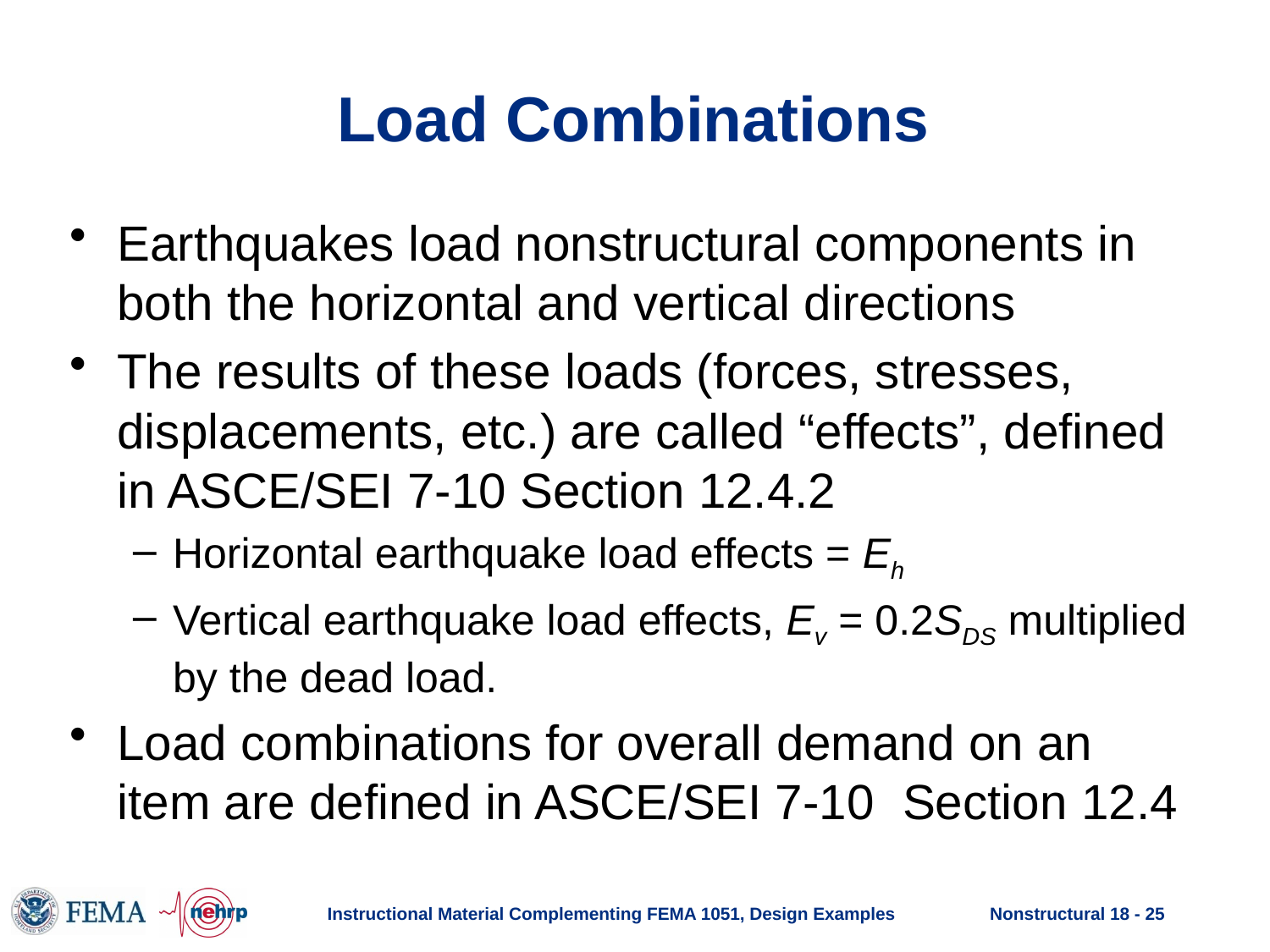

# Load Combinations
Earthquakes load nonstructural components in both the horizontal and vertical directions
The results of these loads (forces, stresses, displacements, etc.) are called “effects”, defined in ASCE/SEI 7-10 Section 12.4.2
Horizontal earthquake load effects = Eh
Vertical earthquake load effects, Ev = 0.2SDS multiplied by the dead load.
Load combinations for overall demand on an item are defined in ASCE/SEI 7-10  Section 12.4
Instructional Material Complementing FEMA 1051, Design Examples
Nonstructural 18 - 25